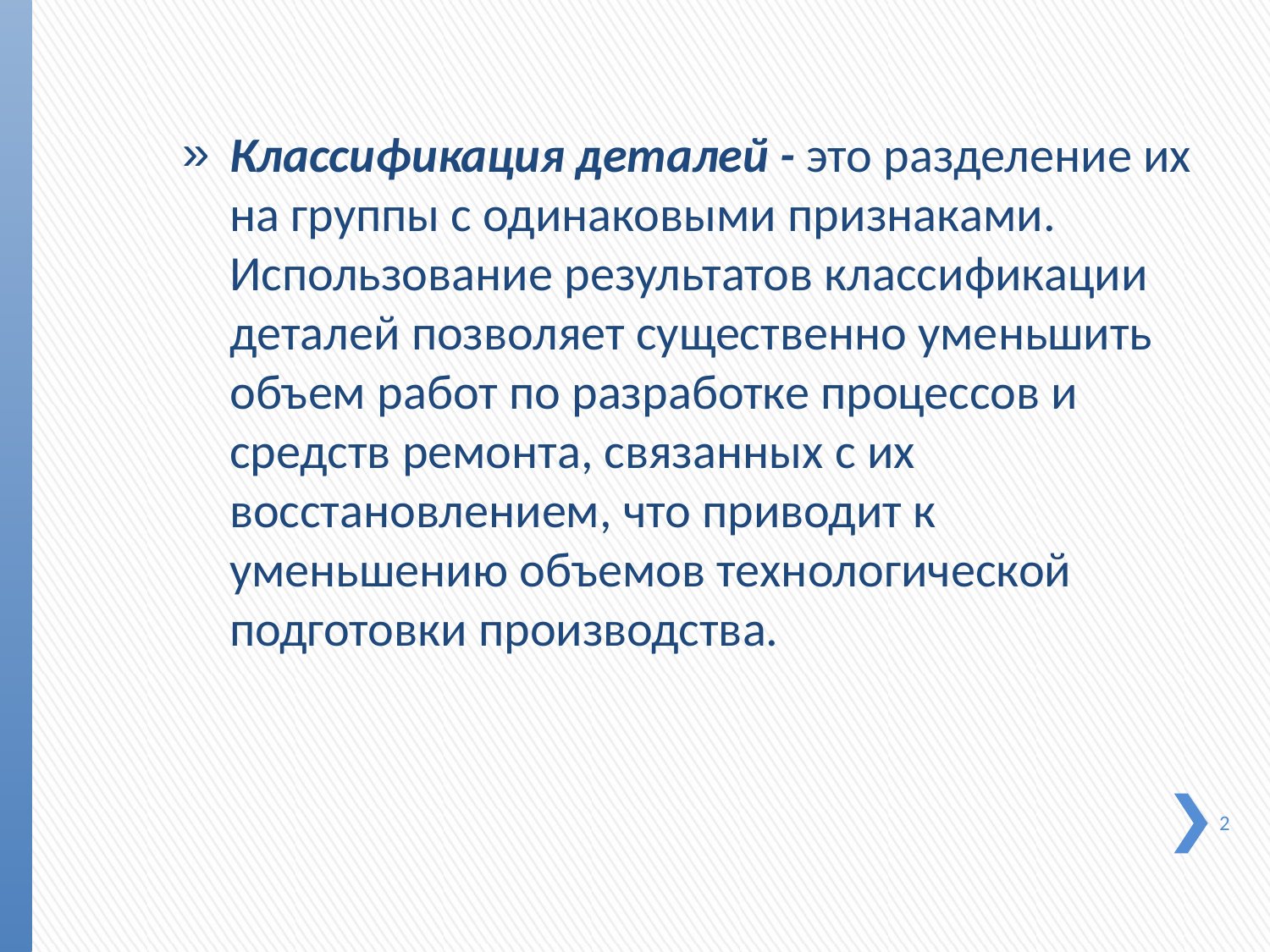

Классификация деталей - это разделение их на группы с одинаковыми признаками. Использование результатов клас­сификации деталей позволяет существенно уменьшить объем работ по разработке процессов и средств ремонта, связанных с их восстановлением, что приводит к уменьшению объемов технологической подготовки производства.
2